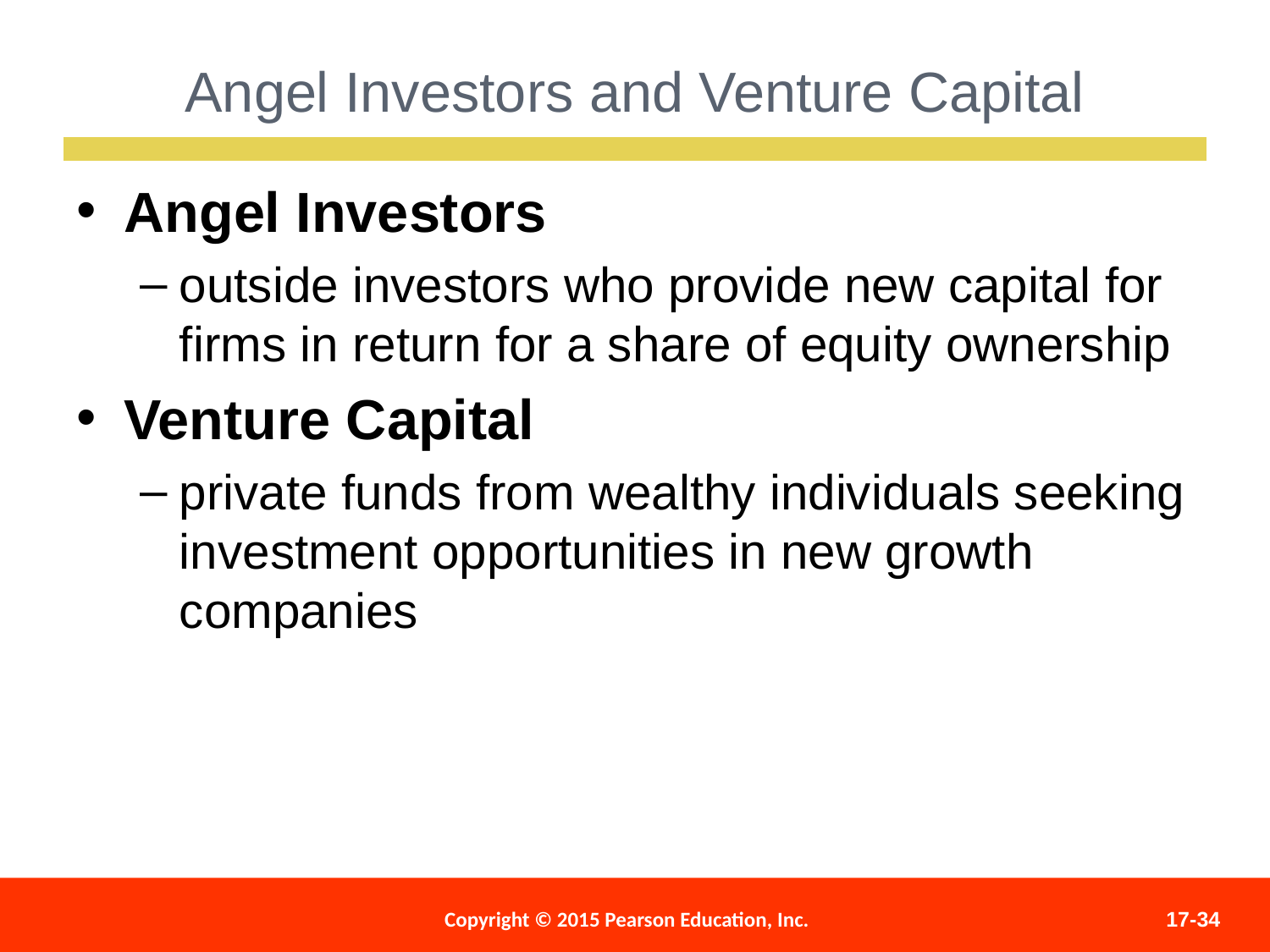

Angel Investors and Venture Capital
Angel Investors
outside investors who provide new capital for firms in return for a share of equity ownership
Venture Capital
private funds from wealthy individuals seeking investment opportunities in new growth companies